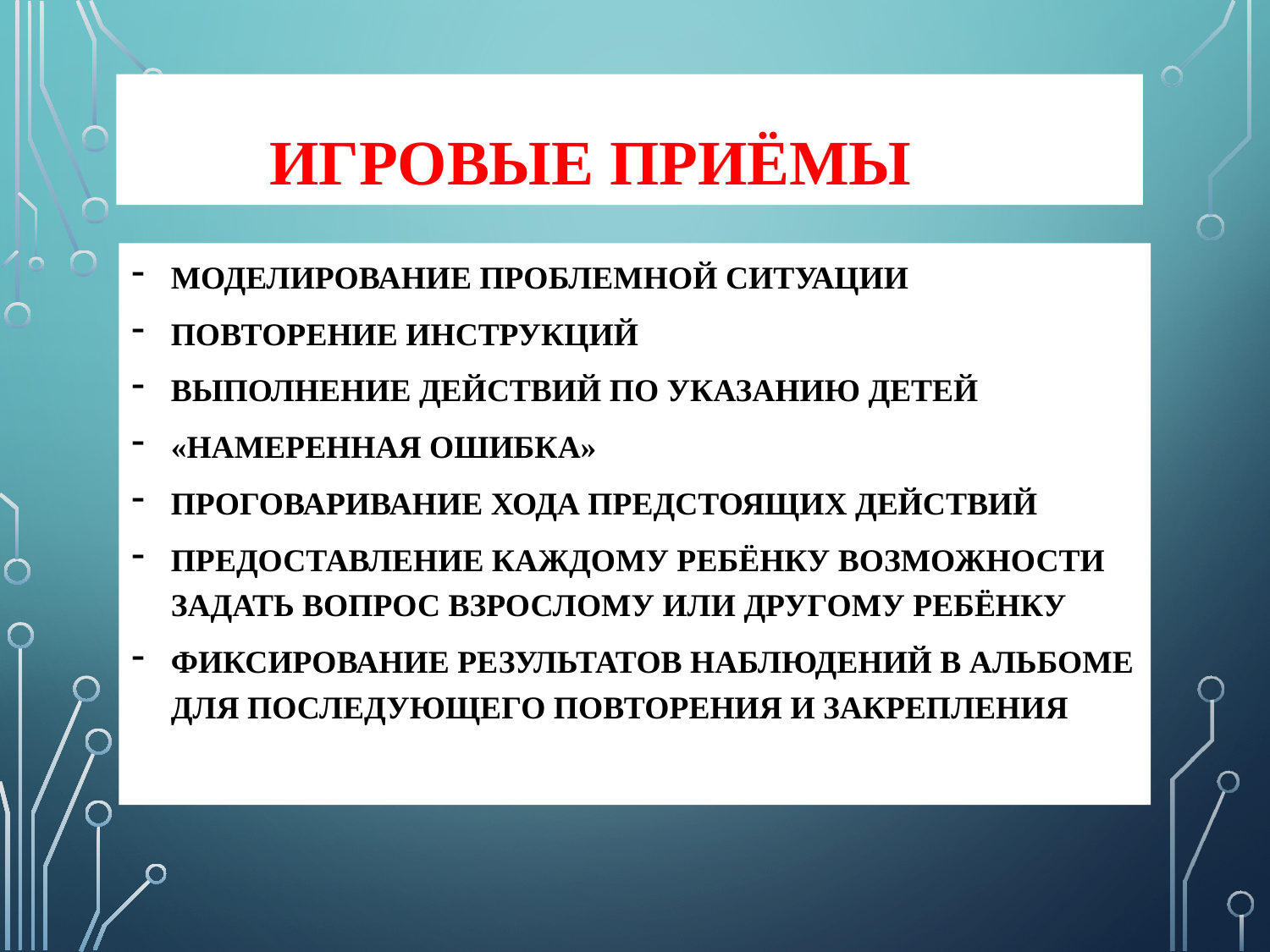

# Игровые приёмы
Моделирование проблемной ситуации
Повторение инструкций
Выполнение действий по указанию детей
«намеренная ошибка»
Проговаривание хода предстоящих действий
Предоставление каждому ребёнку возможности задать вопрос взрослому или другому ребёнку
Фиксирование результатов наблюдений в альбоме для последующего повторения и закрепления